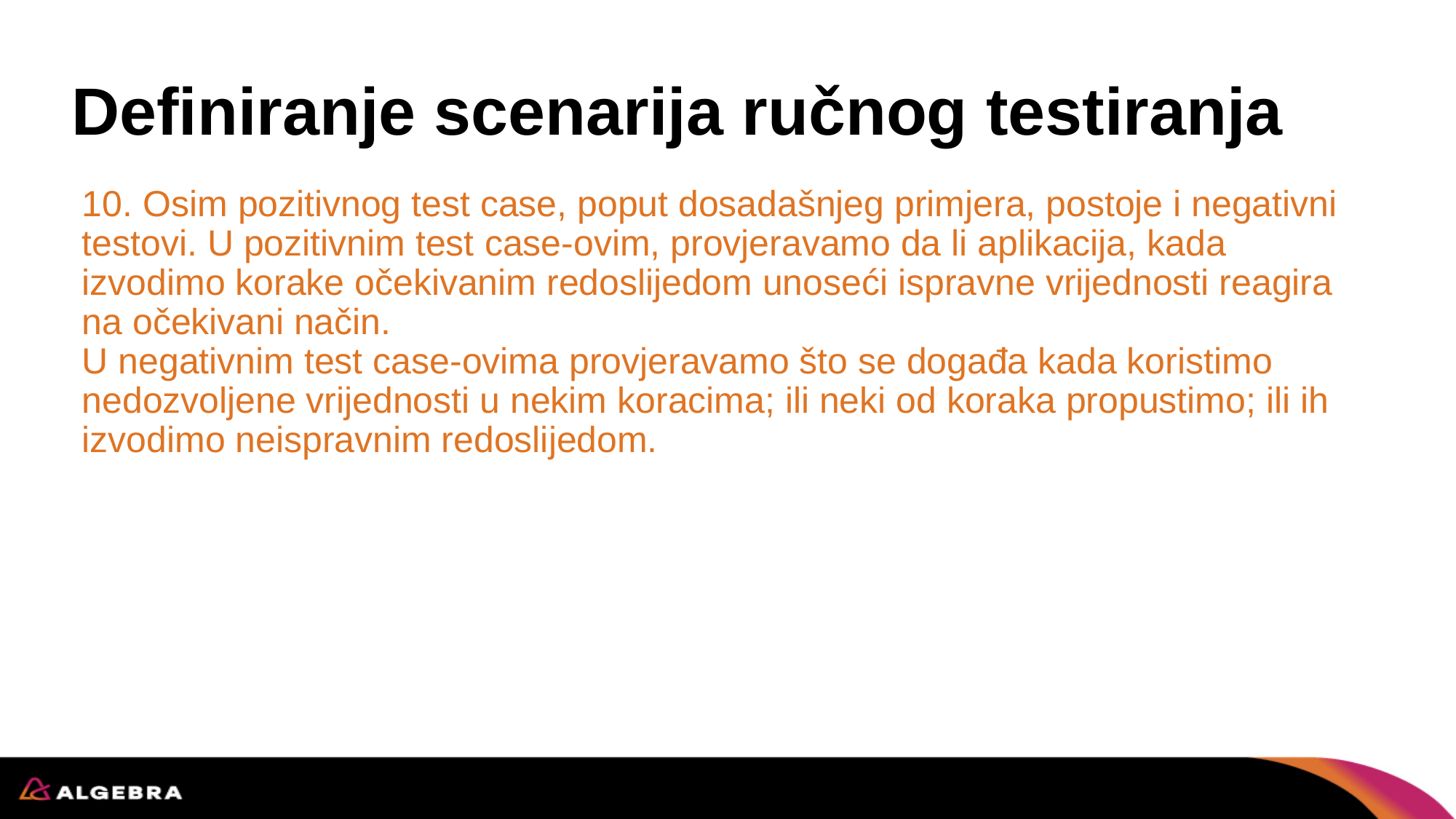

# Definiranje scenarija ručnog testiranja
10. Osim pozitivnog test case, poput dosadašnjeg primjera, postoje i negativni testovi. U pozitivnim test case-ovim, provjeravamo da li aplikacija, kada izvodimo korake očekivanim redoslijedom unoseći ispravne vrijednosti reagira na očekivani način.
U negativnim test case-ovima provjeravamo što se događa kada koristimo nedozvoljene vrijednosti u nekim koracima; ili neki od koraka propustimo; ili ih izvodimo neispravnim redoslijedom.